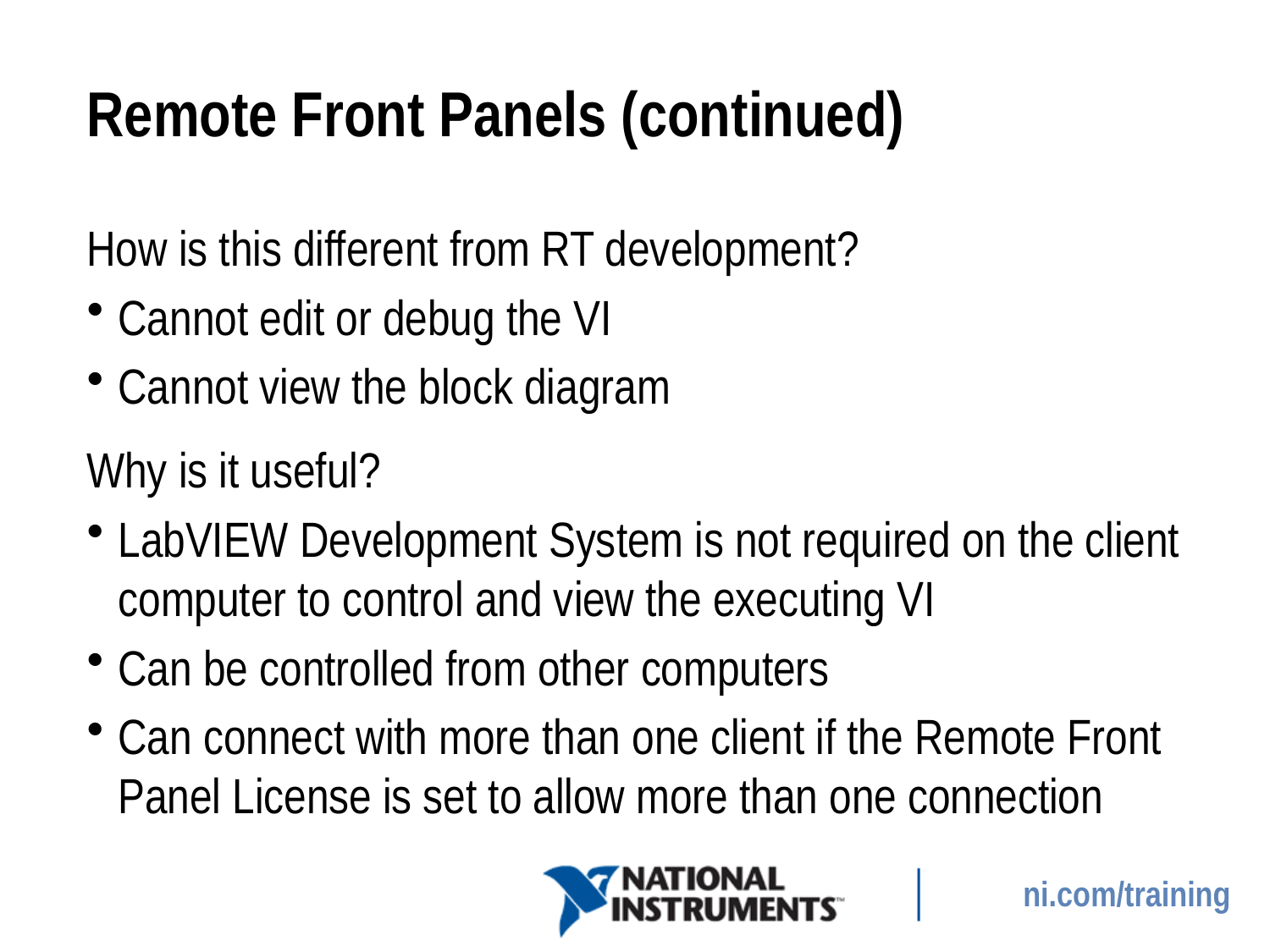

# Remote Front Panels (continued)
How is this different from RT development?
Cannot edit or debug the VI
Cannot view the block diagram
Why is it useful?
LabVIEW Development System is not required on the client computer to control and view the executing VI
Can be controlled from other computers
Can connect with more than one client if the Remote Front Panel License is set to allow more than one connection